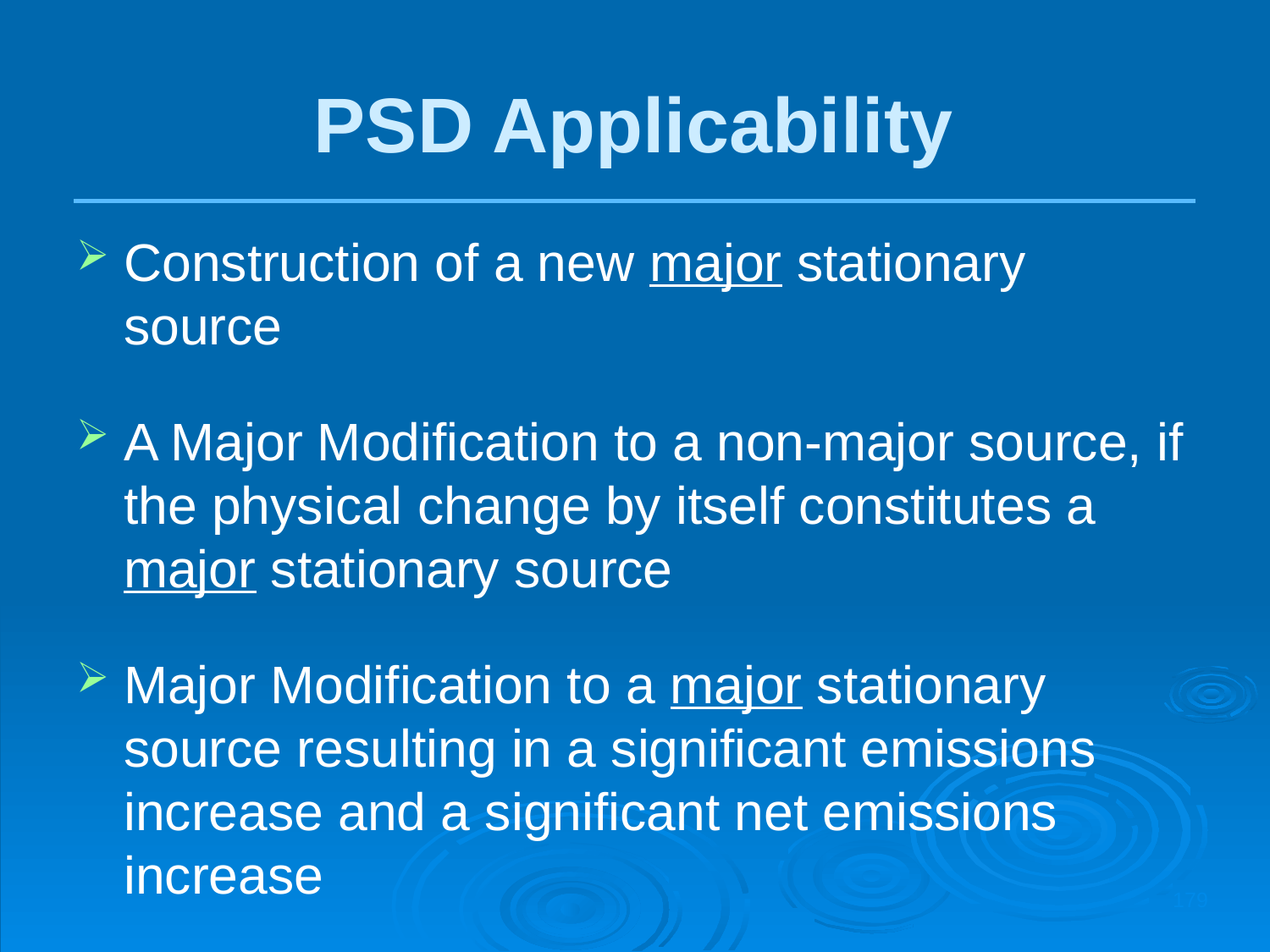

PSD Applicability
Construction of a new major stationary source

A Major Modification to a non-major source, if the physical change by itself constitutes a major stationary source

Major Modification to a major stationary source resulting in a significant emissions increase and a significant net emissions increase

179